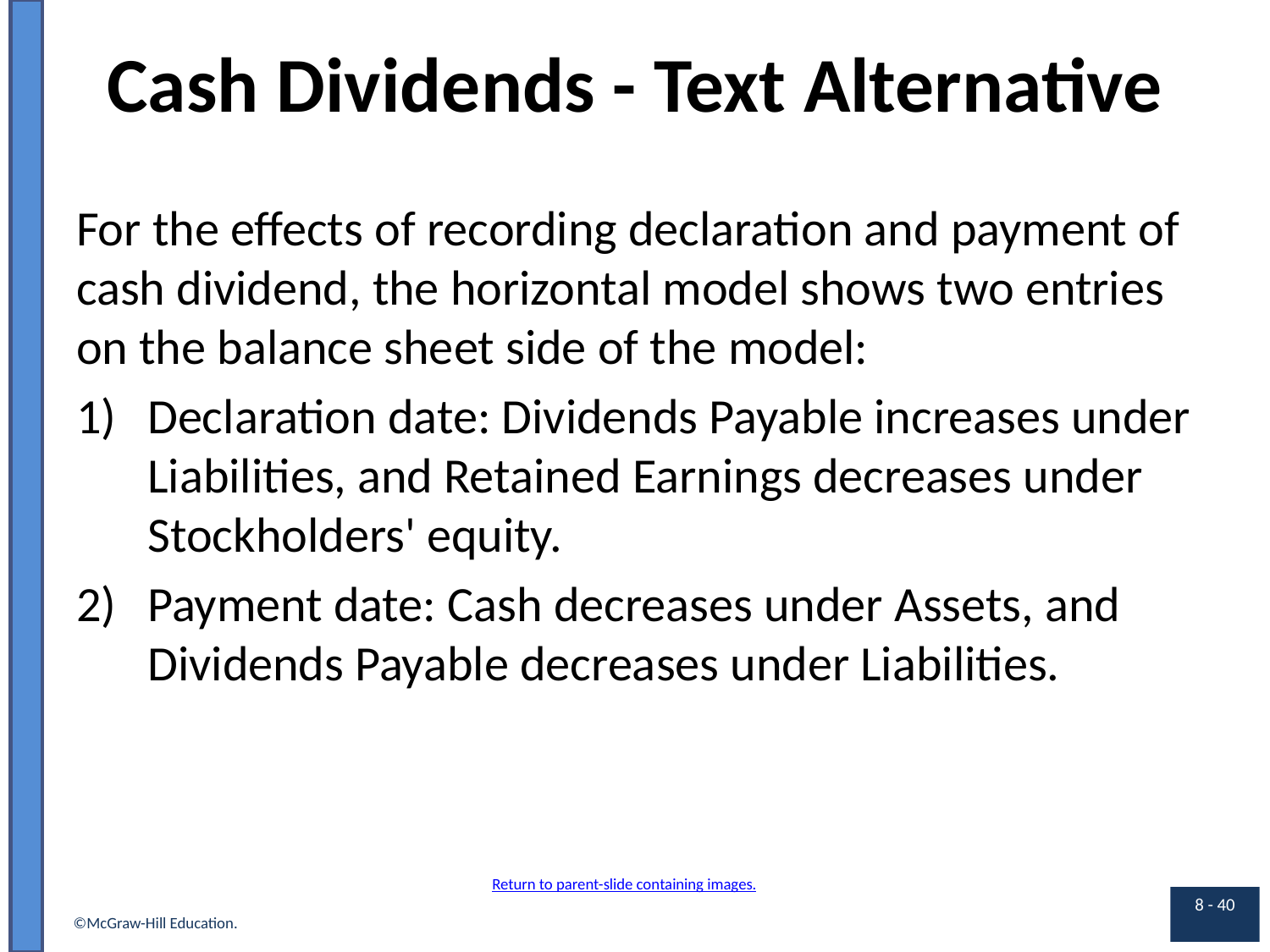

# Cash Dividends - Text Alternative
For the effects of recording declaration and payment of cash dividend, the horizontal model shows two entries on the balance sheet side of the model:
Declaration date: Dividends Payable increases under Liabilities, and Retained Earnings decreases under Stockholders' equity.
Payment date: Cash decreases under Assets, and Dividends Payable decreases under Liabilities.
Return to parent-slide containing images.